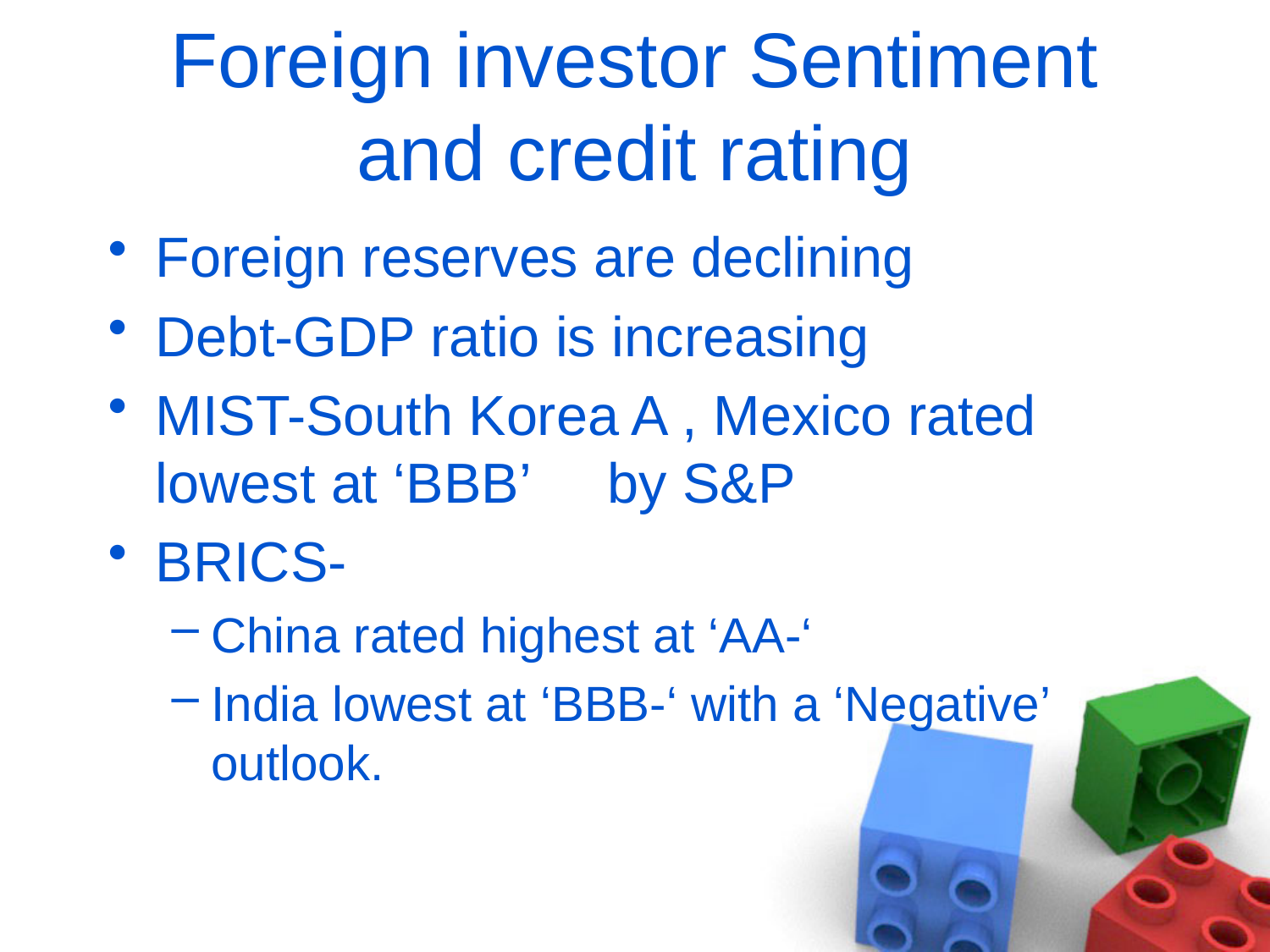

# Foreign investor Sentiment and credit rating
Foreign reserves are declining
Debt-GDP ratio is increasing
MIST-South Korea A , Mexico rated lowest at ‘BBB’     by S&P
BRICS-
China rated highest at ‘AA-‘
India lowest at ‘BBB-‘ with a ‘Negative’ outlook.